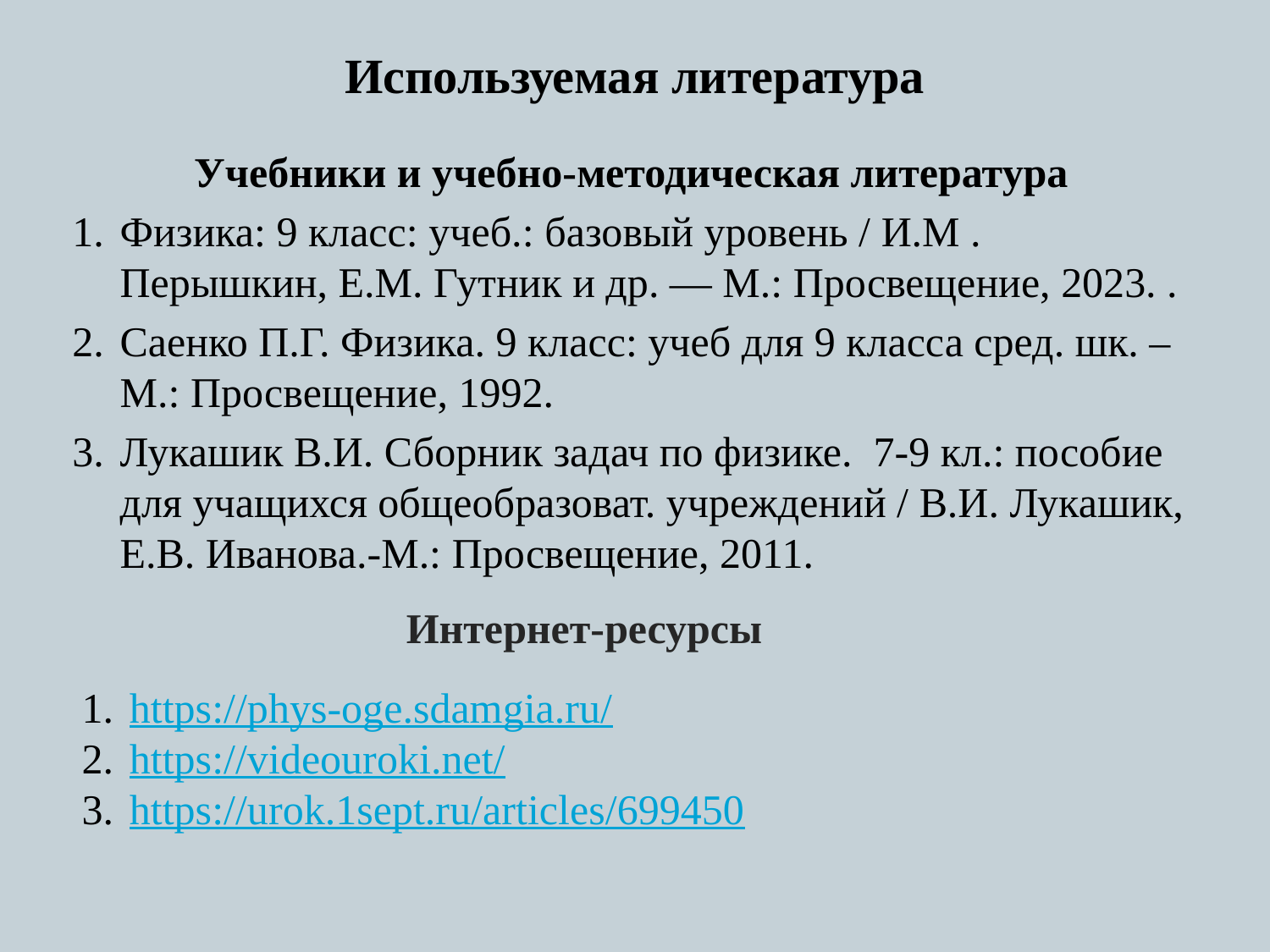

# Используемая литература
Учебники и учебно-методическая литература
Физика: 9 класс: учеб.: базовый уровень / И.М . Перышкин, Е.М. Гутник и др. — М.: Просвещение, 2023. .
Саенко П.Г. Физика. 9 класс: учеб для 9 класса сред. шк. – М.: Просвещение, 1992.
Лукашик В.И. Сборник задач по физике.  7-9 кл.: пособие для учащихся общеобразоват. учреждений / В.И. Лукашик, Е.В. Иванова.-М.: Просвещение, 2011.
Интернет-ресурсы
https://phys-oge.sdamgia.ru/
https://videouroki.net/
https://urok.1sept.ru/articles/699450